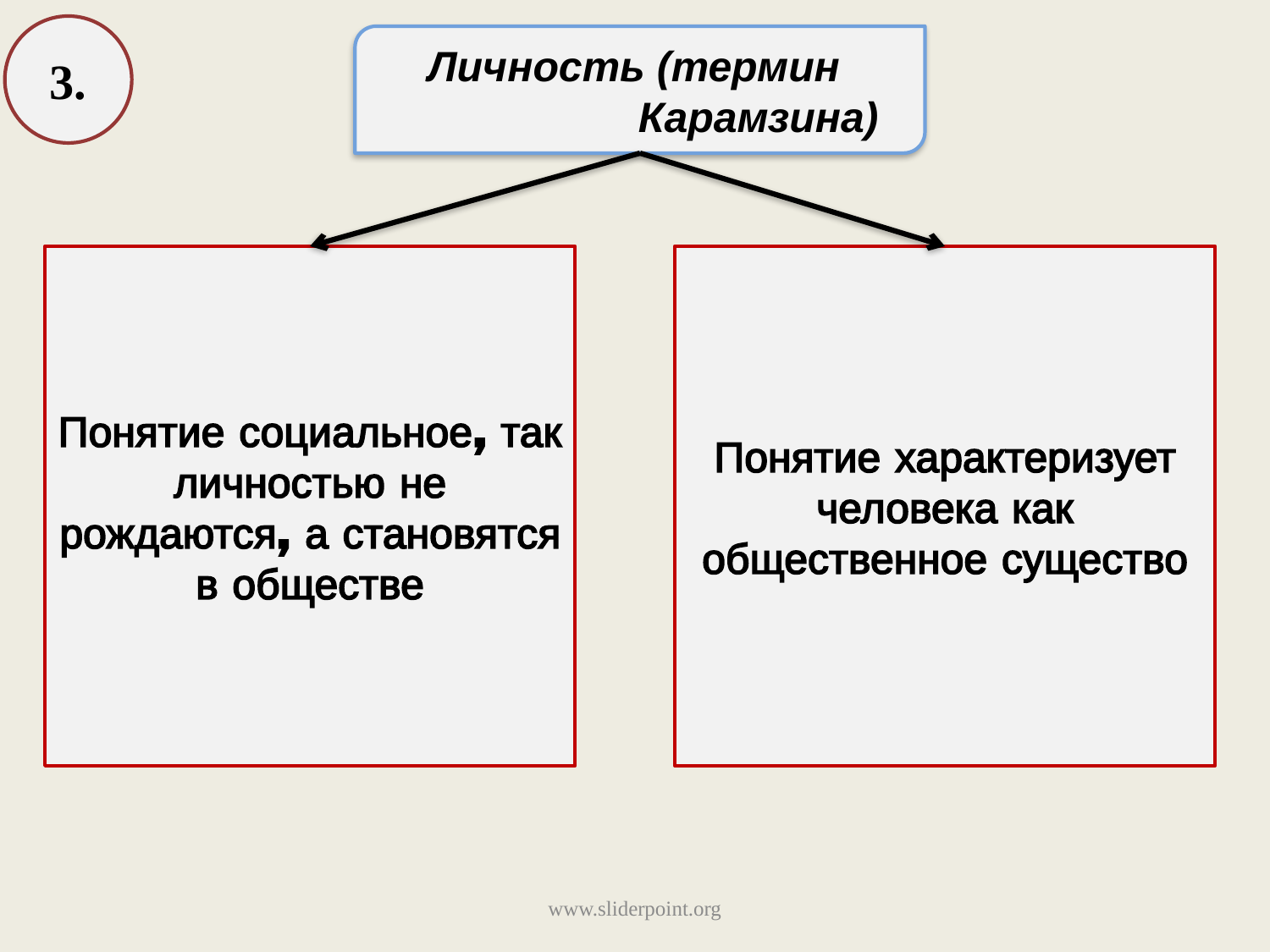

3.
Личность (термин
                    Карамзина)

Понятие социальное, так личностью не рождаются, а становятся в обществе

Понятие характеризует человека как общественное существо
www.sliderpoint.org